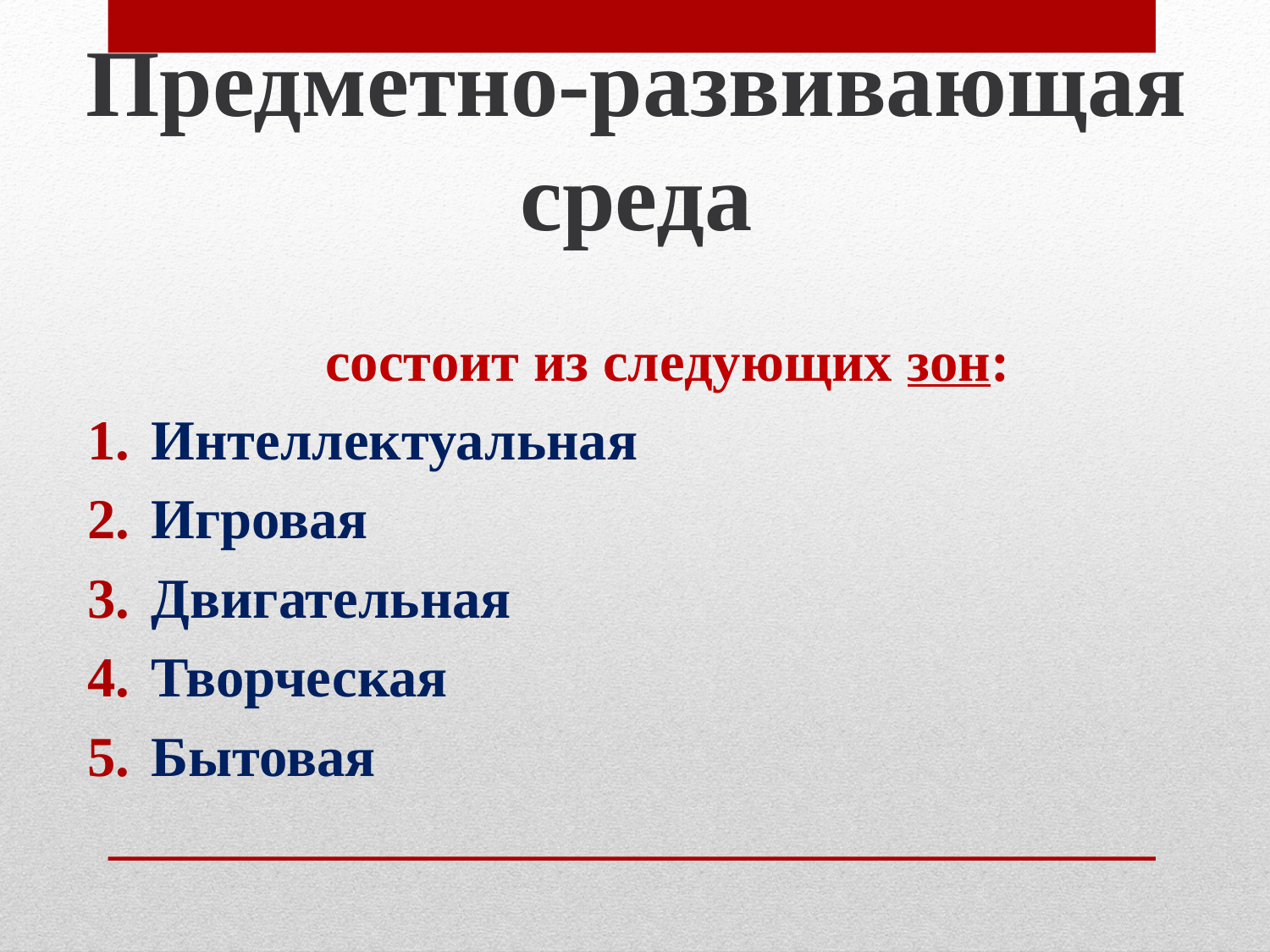

# Предметно-развивающая среда
      состоит из следующих зон:
Интеллектуальная
Игровая
Двигательная
Творческая
Бытовая